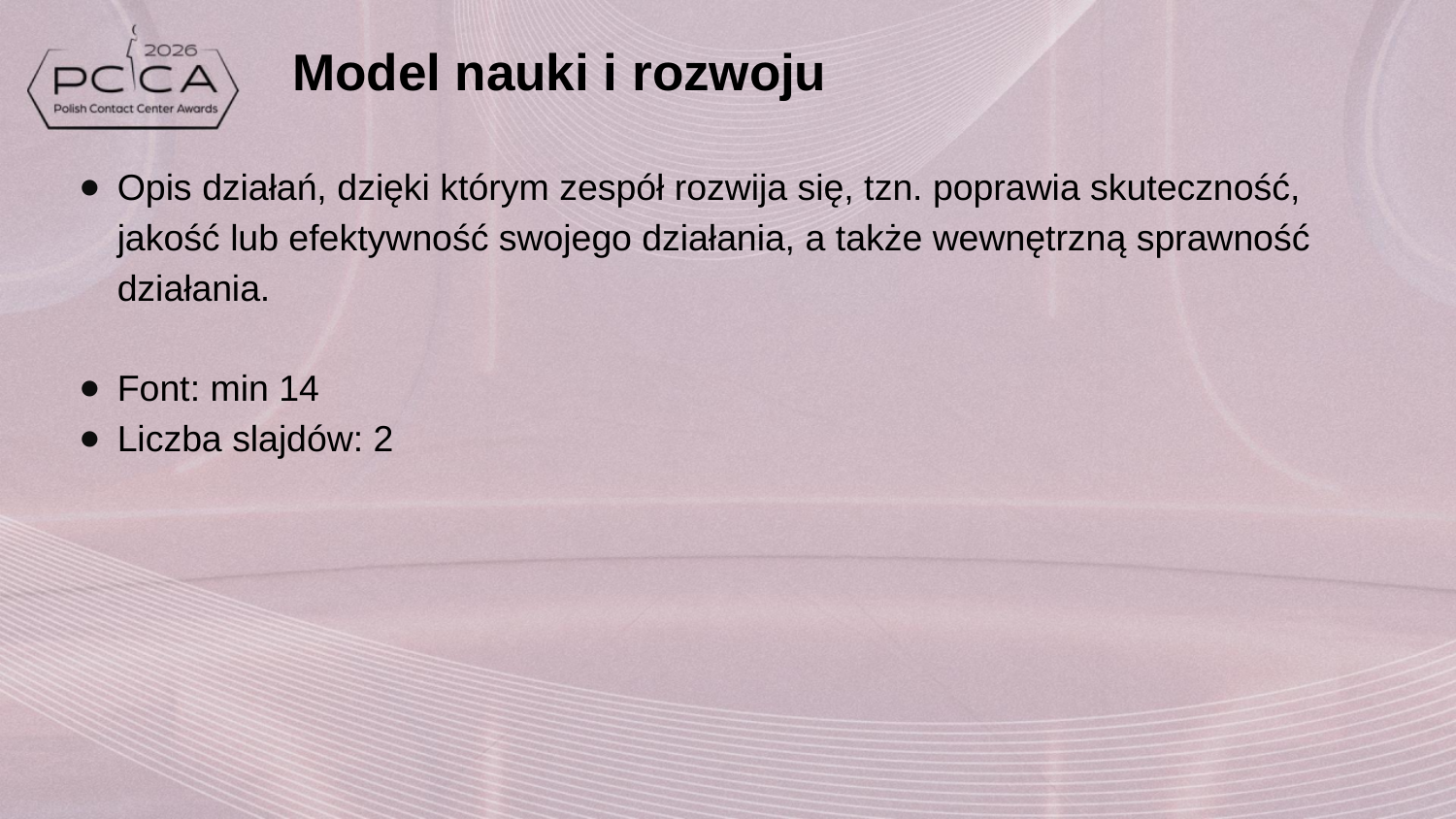

# Model nauki i rozwoju
Opis działań, dzięki którym zespół rozwija się, tzn. poprawia skuteczność, jakość lub efektywność swojego działania, a także wewnętrzną sprawność działania.

Font: min 14
Liczba slajdów: 2